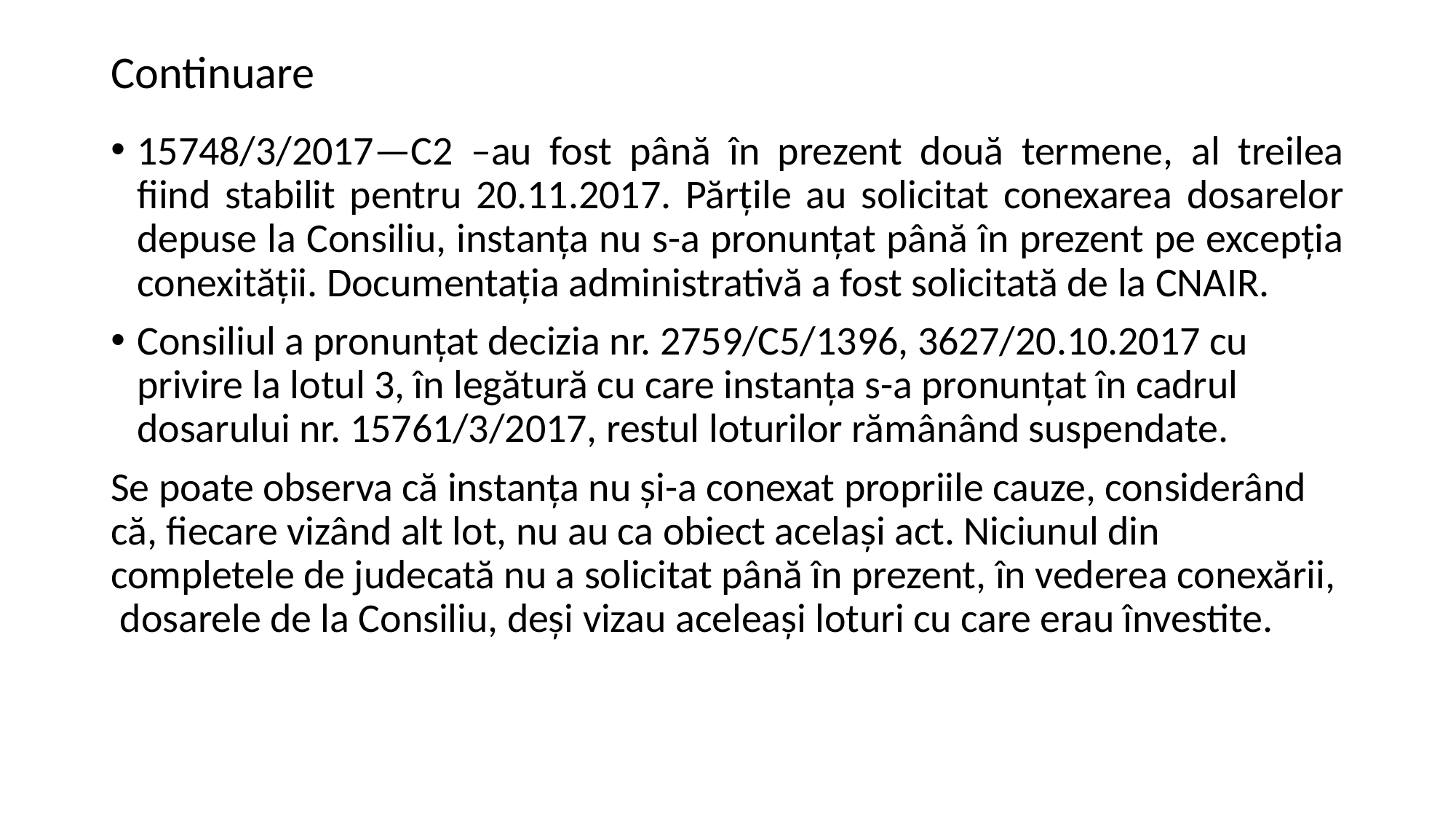

# Continuare
15748/3/2017—C2 –au fost până în prezent două termene, al treilea fiind stabilit pentru 20.11.2017. Părțile au solicitat conexarea dosarelor depuse la Consiliu, instanța nu s-a pronunțat până în prezent pe excepția conexității. Documentația administrativă a fost solicitată de la CNAIR.
Consiliul a pronunțat decizia nr. 2759/C5/1396, 3627/20.10.2017 cu privire la lotul 3, în legătură cu care instanța s-a pronunțat în cadrul dosarului nr. 15761/3/2017, restul loturilor rămânând suspendate.
Se poate observa că instanța nu și-a conexat propriile cauze, considerând că, fiecare vizând alt lot, nu au ca obiect același act. Niciunul din completele de judecată nu a solicitat până în prezent, în vederea conexării,  dosarele de la Consiliu, deși vizau aceleași loturi cu care erau învestite.